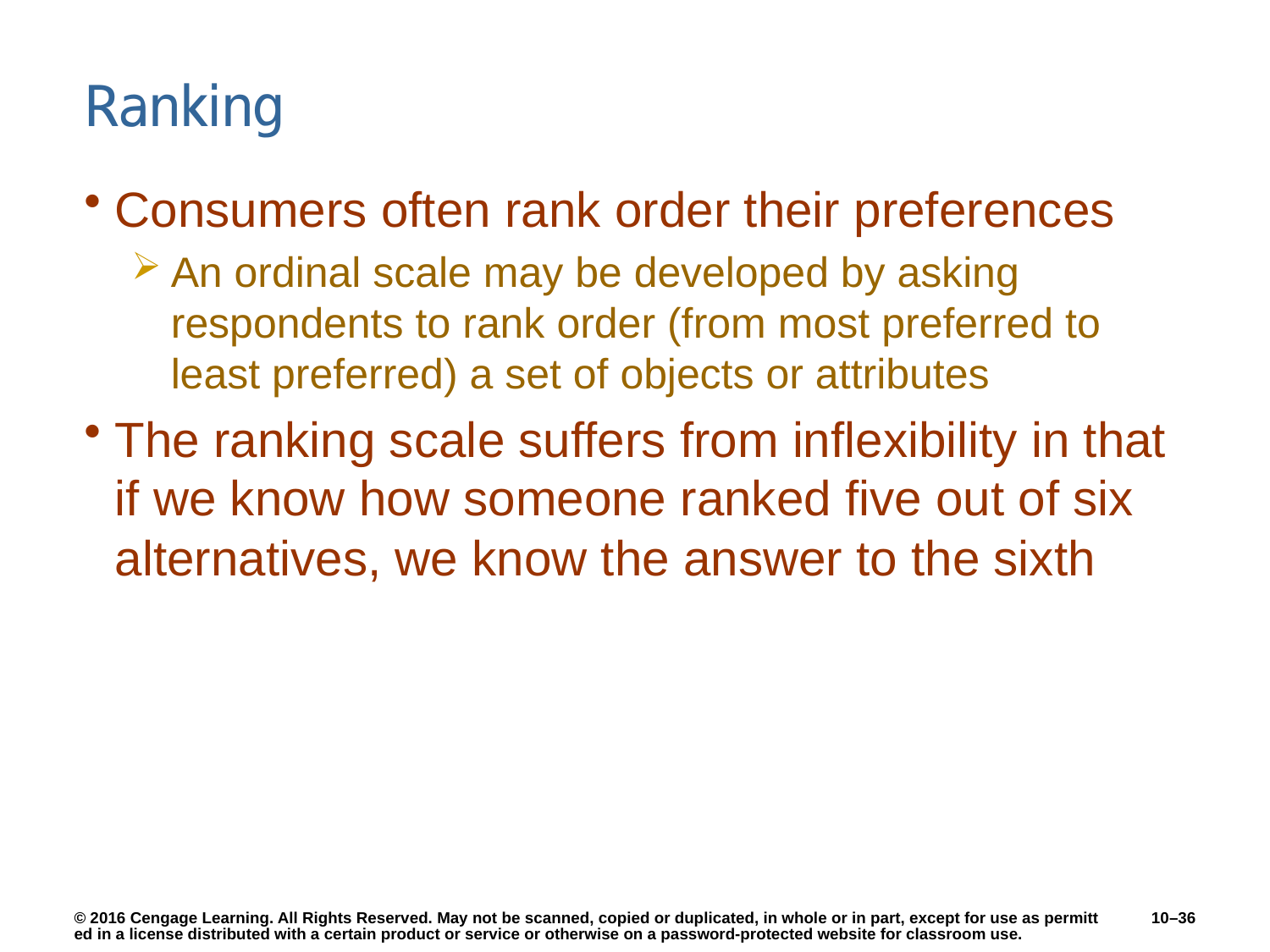

# Ranking
Consumers often rank order their preferences
An ordinal scale may be developed by asking respondents to rank order (from most preferred to least preferred) a set of objects or attributes
The ranking scale suffers from inflexibility in that if we know how someone ranked five out of six alternatives, we know the answer to the sixth
10–36
© 2016 Cengage Learning. All Rights Reserved. May not be scanned, copied or duplicated, in whole or in part, except for use as permitted in a license distributed with a certain product or service or otherwise on a password-protected website for classroom use.